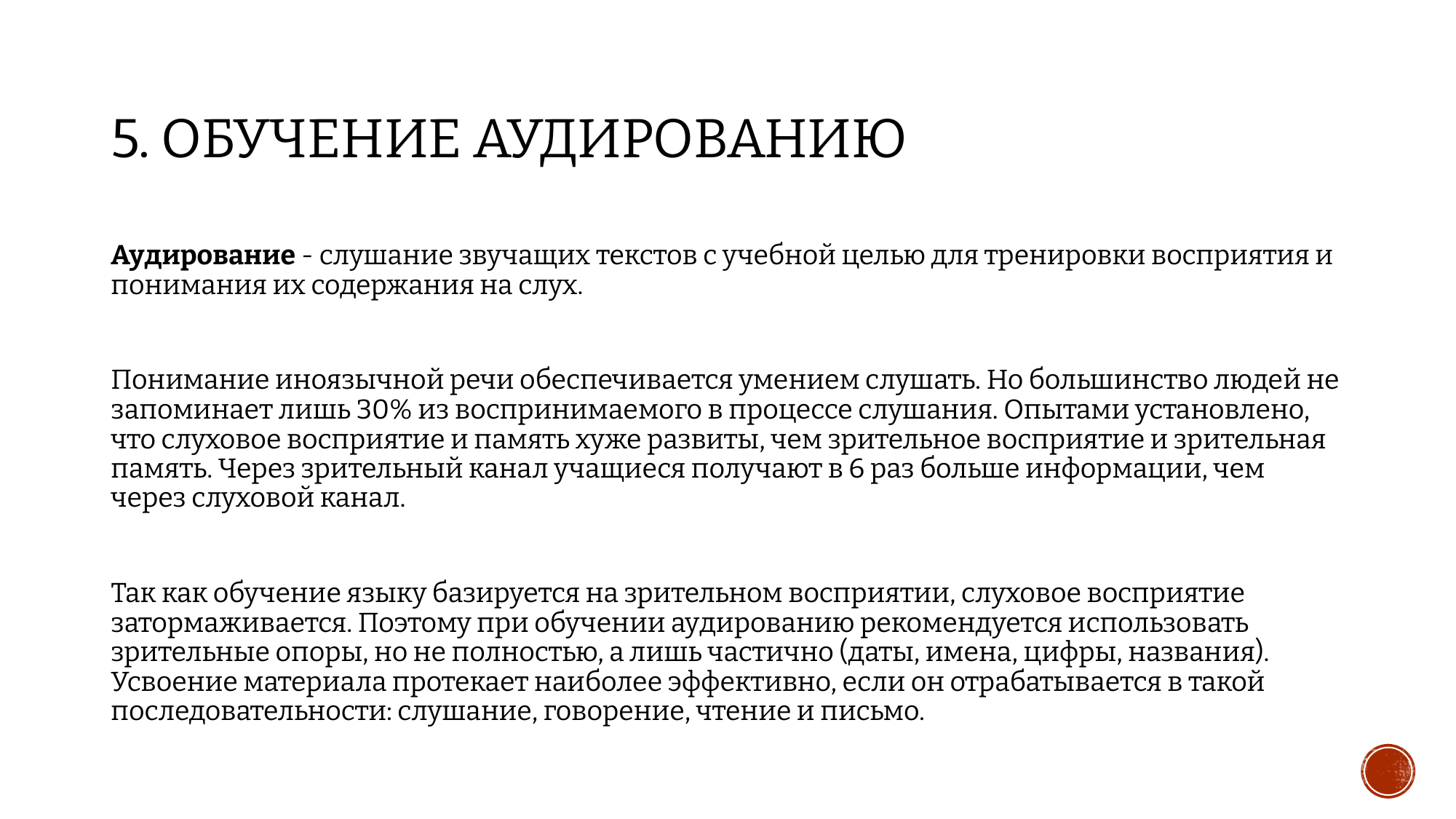

# 5. Обучение аудированию
Аудирование - слушание звучащих текстов с учебной целью для тренировки восприятия и понимания их содержания на слух.

Понимание иноязычной речи обеспечивается умением слушать. Но большинство людей не запоминает лишь 30% из воспринимаемого в процессе слушания. Опытами установлено, что слуховое восприятие и память хуже развиты, чем зрительное восприятие и зрительная память. Через зрительный канал учащиеся получают в 6 раз больше информации, чем через слуховой канал.

Так как обучение языку базируется на зрительном восприятии, слуховое восприятие затормаживается. Поэтому при обучении аудированию рекомендуется использовать зрительные опоры, но не полностью, а лишь частично (даты, имена, цифры, названия). Усвоение материала протекает наиболее эффективно, если он отрабатывается в такой последовательности: слушание, говорение, чтение и письмо.